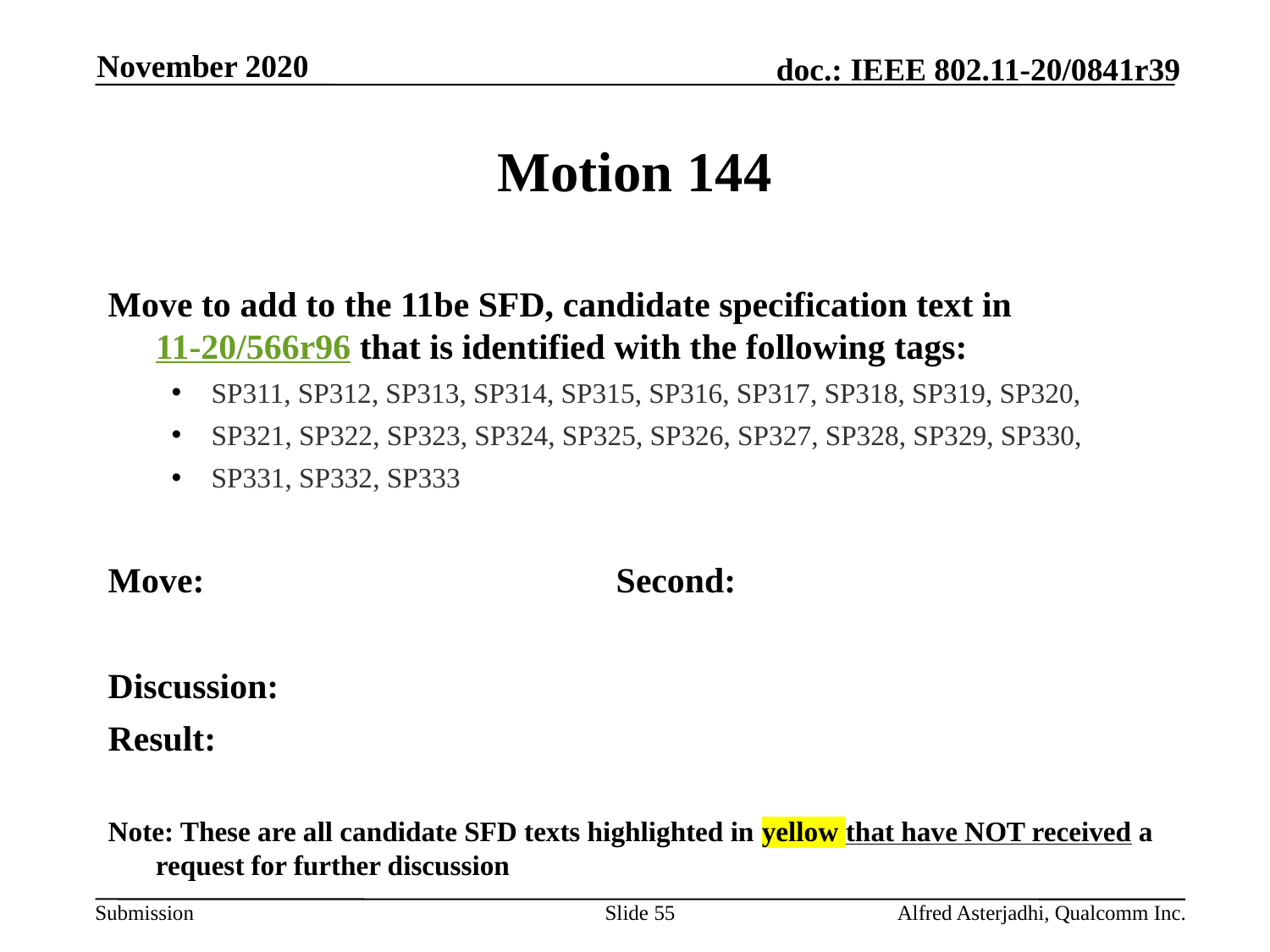

November 2020
# Motion 144
Move to add to the 11be SFD, candidate specification text in 11-20/566r96 that is identified with the following tags:
SP311, SP312, SP313, SP314, SP315, SP316, SP317, SP318, SP319, SP320,
SP321, SP322, SP323, SP324, SP325, SP326, SP327, SP328, SP329, SP330,
SP331, SP332, SP333

Move: 				Second:

Discussion:
Result:

Note: These are all candidate SFD texts highlighted in yellow that have NOT received a request for further discussion

Slide 55
Alfred Asterjadhi, Qualcomm Inc.